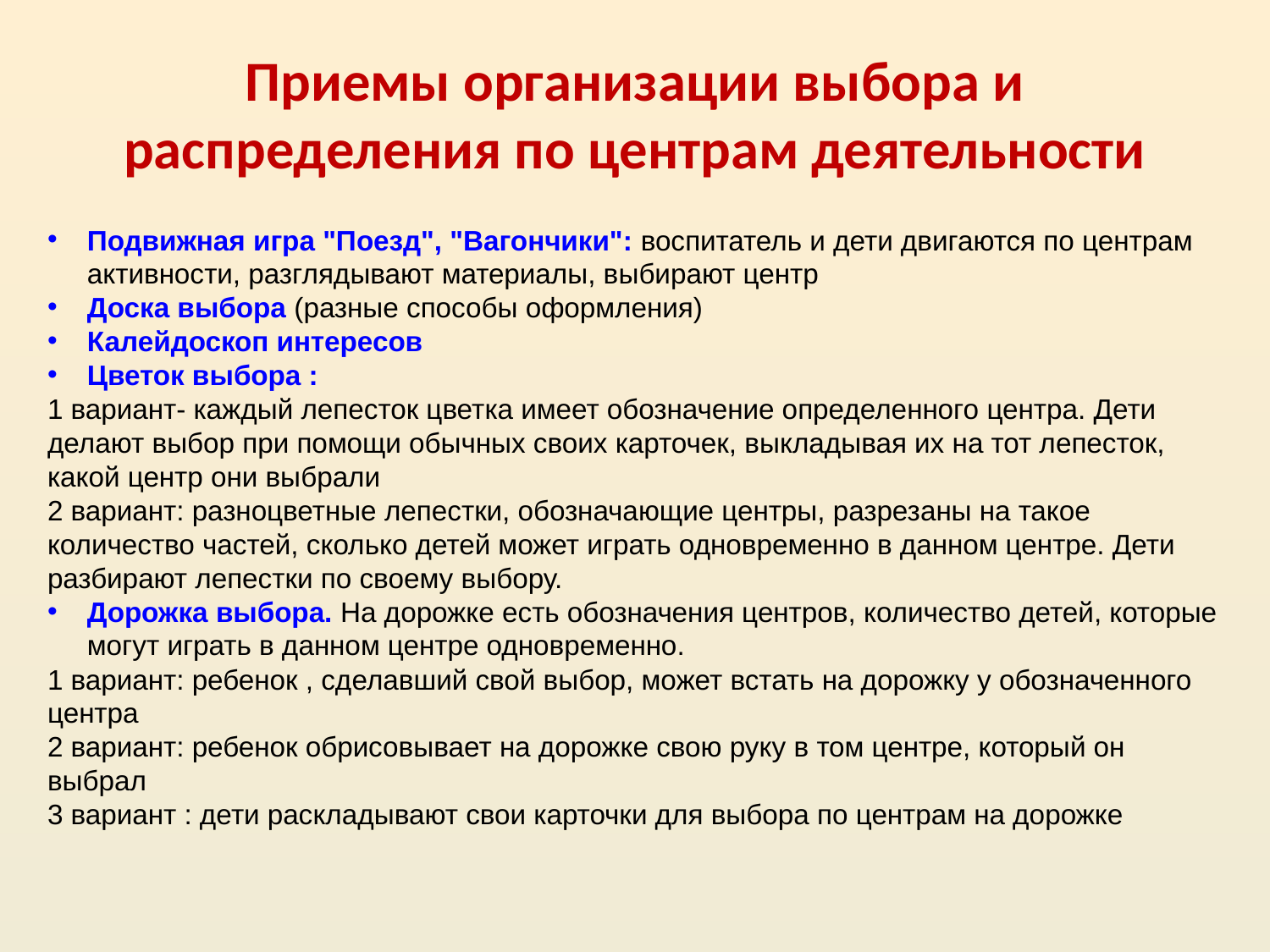

Приемы организации выбора и распределения по центрам деятельности
Подвижная игра "Поезд", "Вагончики": воспитатель и дети двигаются по центрам активности, разглядывают материалы, выбирают центр
Доска выбора (разные способы оформления)
Калейдоскоп интересов
Цветок выбора :
1 вариант- каждый лепесток цветка имеет обозначение определенного центра. Дети делают выбор при помощи обычных своих карточек, выкладывая их на тот лепесток, какой центр они выбрали
2 вариант: разноцветные лепестки, обозначающие центры, разрезаны на такое количество частей, сколько детей может играть одновременно в данном центре. Дети разбирают лепестки по своему выбору.
Дорожка выбора. На дорожке есть обозначения центров, количество детей, которые могут играть в данном центре одновременно.
1 вариант: ребенок , сделавший свой выбор, может встать на дорожку у обозначенного центра
2 вариант: ребенок обрисовывает на дорожке свою руку в том центре, который он выбрал
3 вариант : дети раскладывают свои карточки для выбора по центрам на дорожке